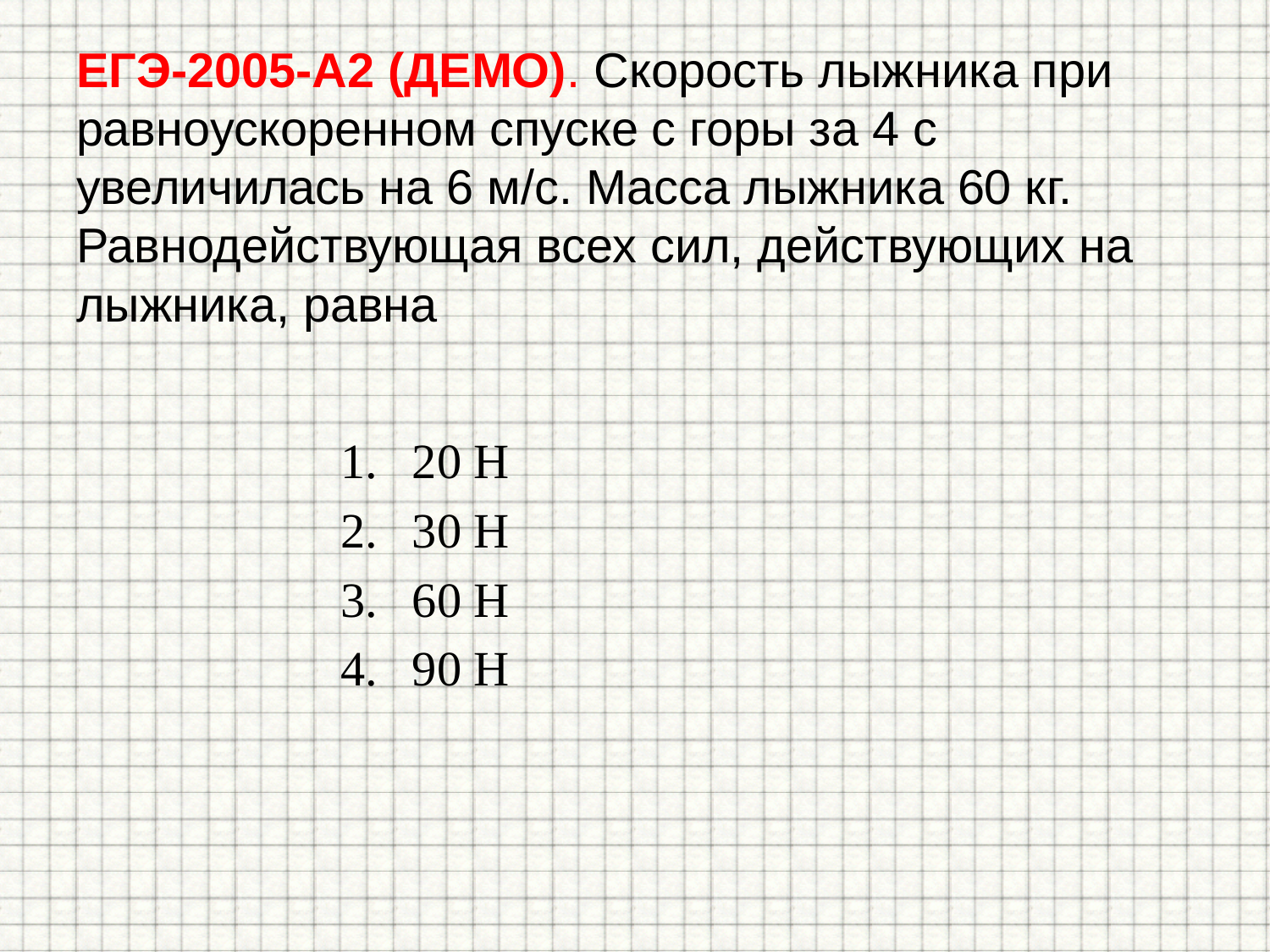

# ЕГЭ-2005-А2 (ДЕМО). Скорость лыжника при равноускоренном спуске с горы за 4 с увеличилась на 6 м/с. Масса лыжника 60 кг. Равнодействующая всех сил, действующих на лыжника, равна
20 Н
30 Н
60 Н
90 Н